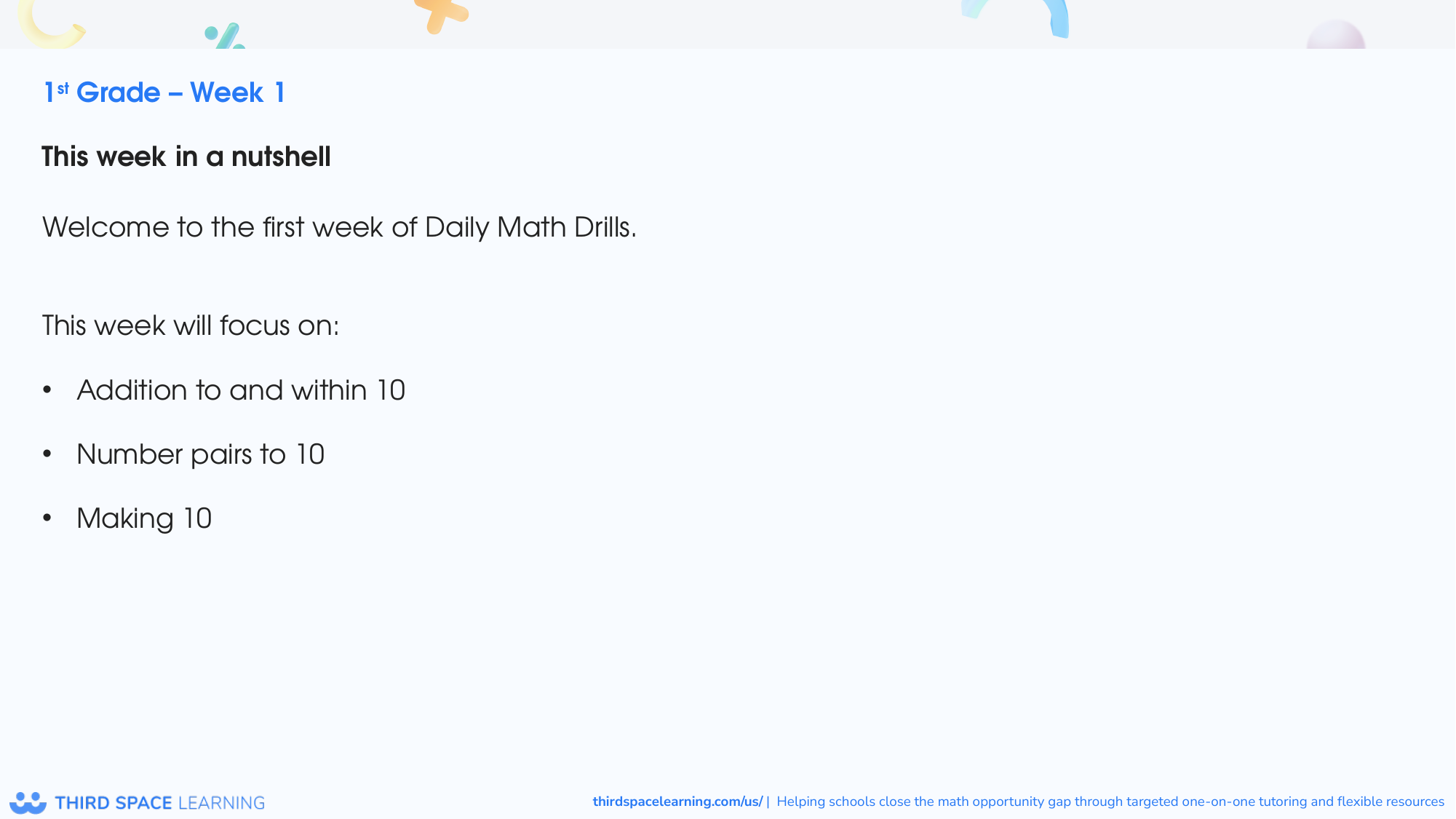

1st Grade – Week 1
This week in a nutshell
Welcome to the first week of Daily Math Drills. 
This week will focus on:
Addition to and within 10
Number pairs to 10
Making 10